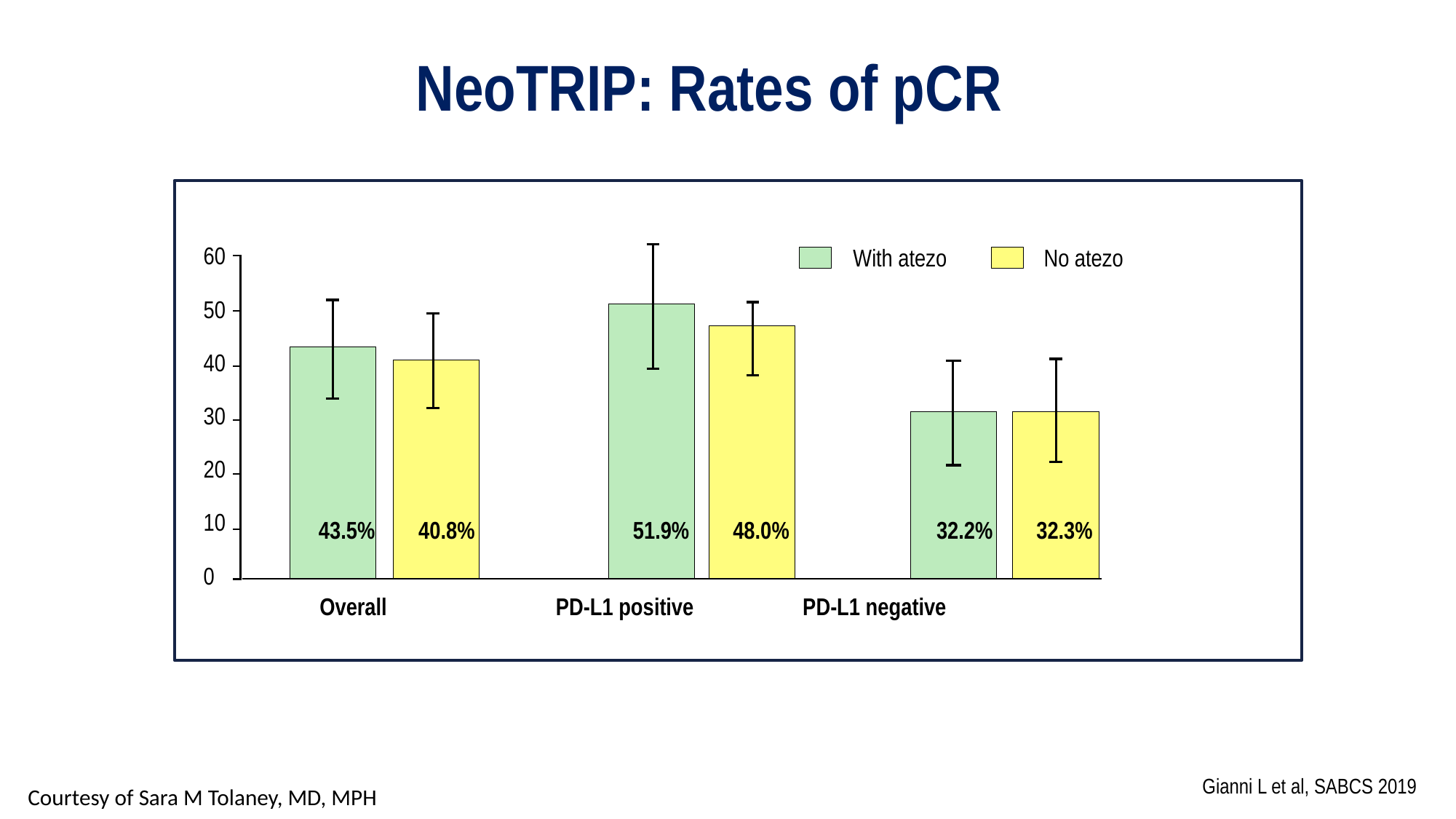

# NeoTRIP: Rates of pCR

60
50
40
30
20
10
0
With atezo
No atezo

43.5%        40.8%                             51.9%        48.0%                           32.2%        32.3%
          Overall                               PD-L1 positive                    PD-L1 negative
Gianni L et al, SABCS 2019
Courtesy of Sara M Tolaney, MD, MPH